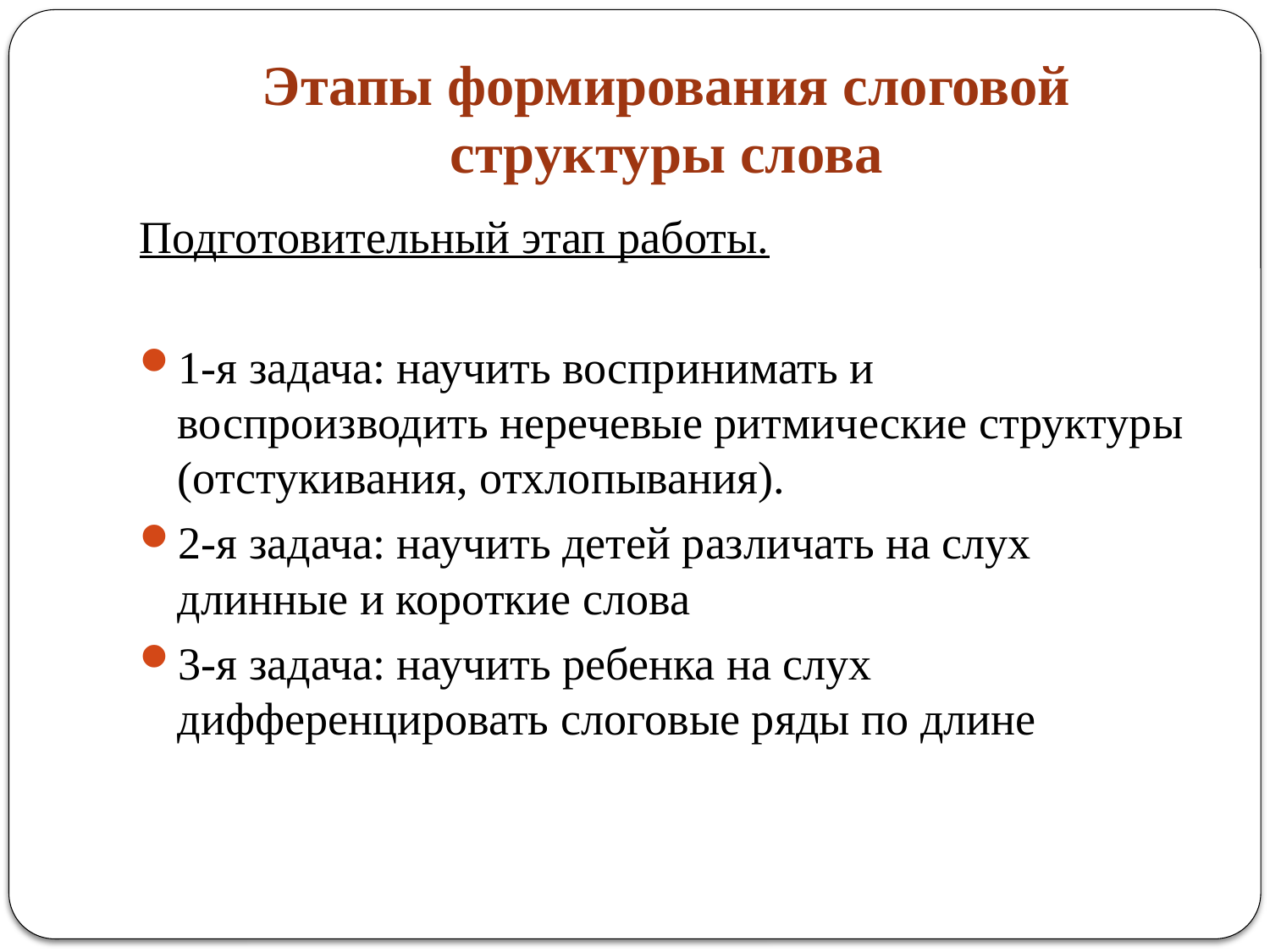

# Этапы формирования слоговой структуры слова
Подготовительный этап работы.

1-я задача: научить воспринимать и воспроизводить неречевые ритмические структуры (отстукивания, отхлопывания).
2-я задача: научить детей различать на слух длинные и короткие слова
3-я задача: научить ребенка на слух дифференцировать слоговые ряды по длине